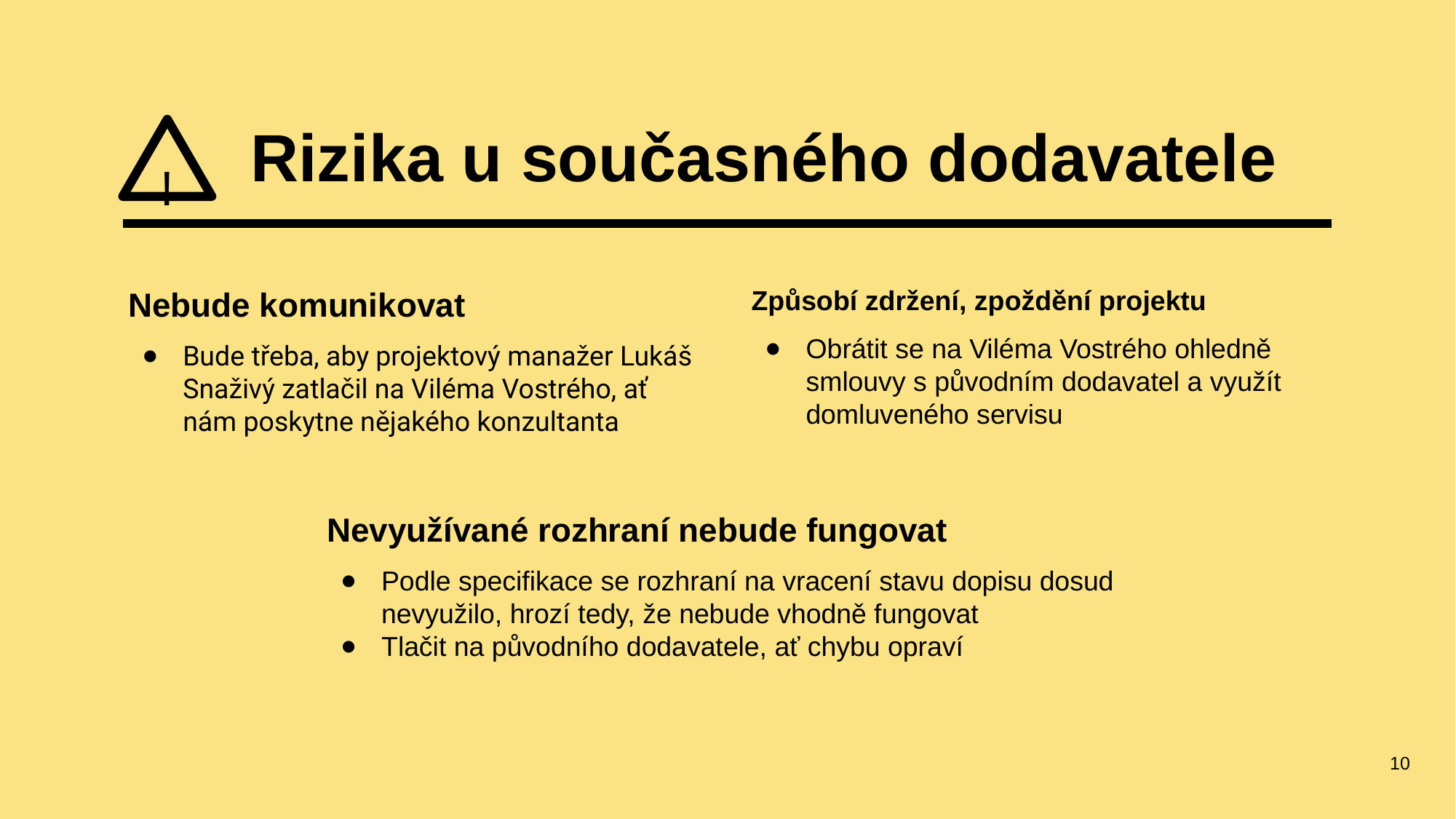

# Rizika u současného dodavatele
!
Nebude komunikovat
Bude třeba, aby projektový manažer Lukáš Snaživý zatlačil na Viléma Vostrého, ať nám poskytne nějakého konzultanta
Způsobí zdržení, zpoždění projektu
Obrátit se na Viléma Vostrého ohledně smlouvy s původním dodavatel a využít domluveného servisu
Nevyužívané rozhraní nebude fungovat
Podle specifikace se rozhraní na vracení stavu dopisu dosud nevyužilo, hrozí tedy, že nebude vhodně fungovat
Tlačit na původního dodavatele, ať chybu opraví
10